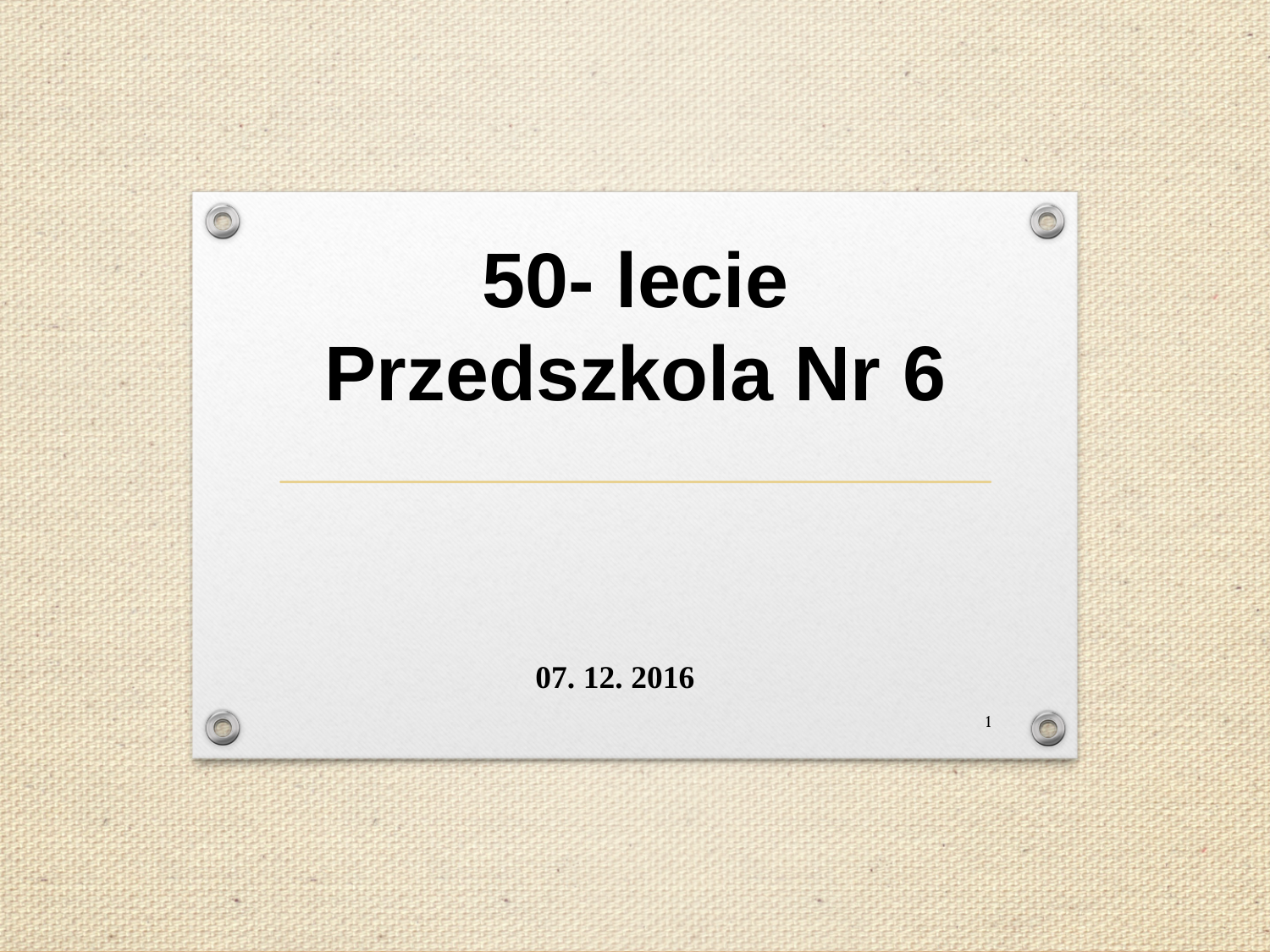

# 50- lecie Przedszkola Nr 6
07. 12. 2016
1